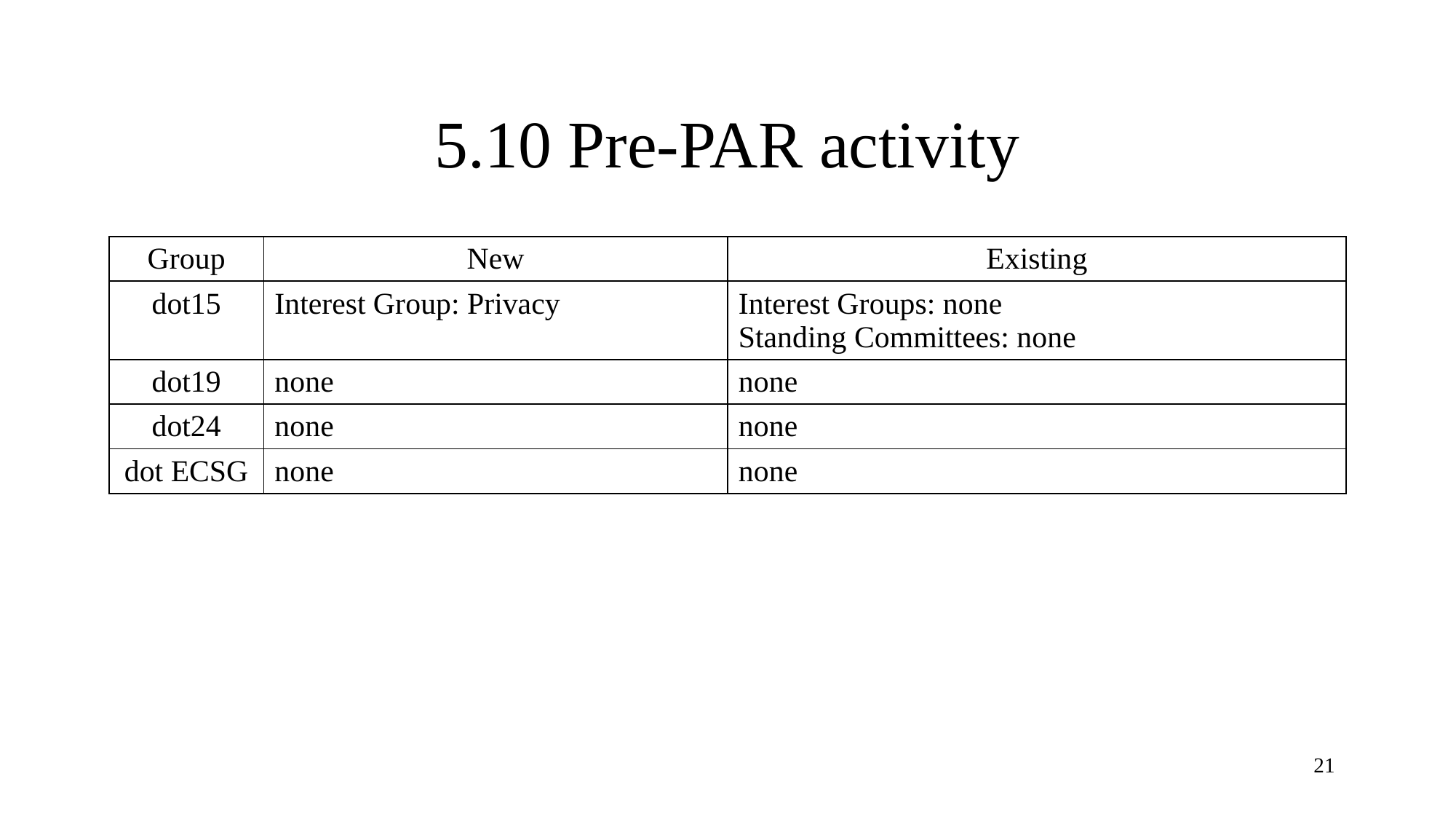

# 5.10 Pre-PAR activity
| Group | New | Existing |
| --- | --- | --- |
| dot15 | Interest Group: Privacy | Interest Groups: none Standing Committees: none |
| dot19 | none | none |
| dot24 | none | none |
| dot ECSG | none | none |
21